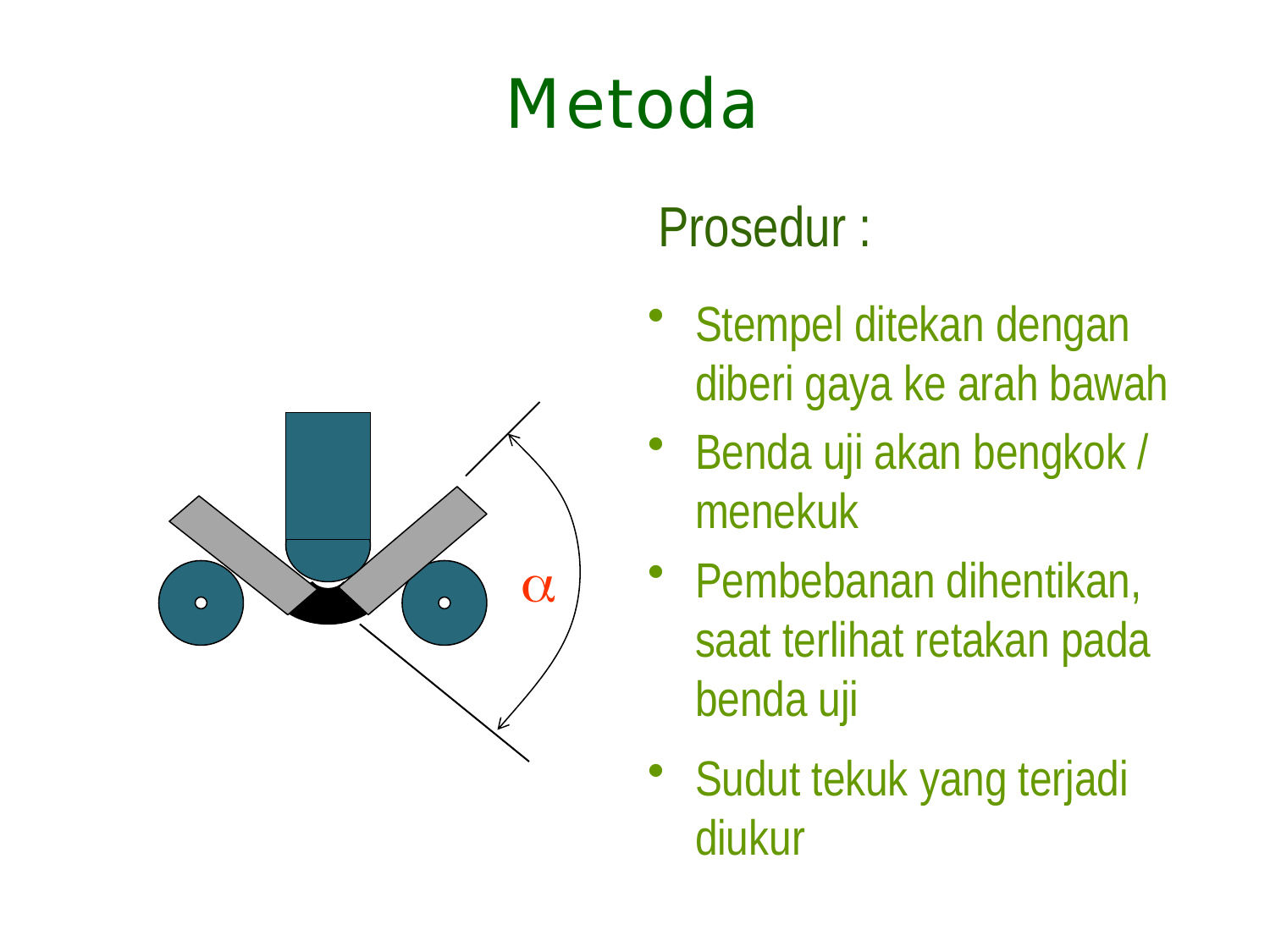

# Metoda
Prosedur :
Stempel ditekan dengan diberi gaya ke arah bawah
Benda uji akan bengkok / menekuk
Pembebanan dihentikan, saat terlihat retakan pada benda uji

α

Sudut tekuk yang terjadi diukur